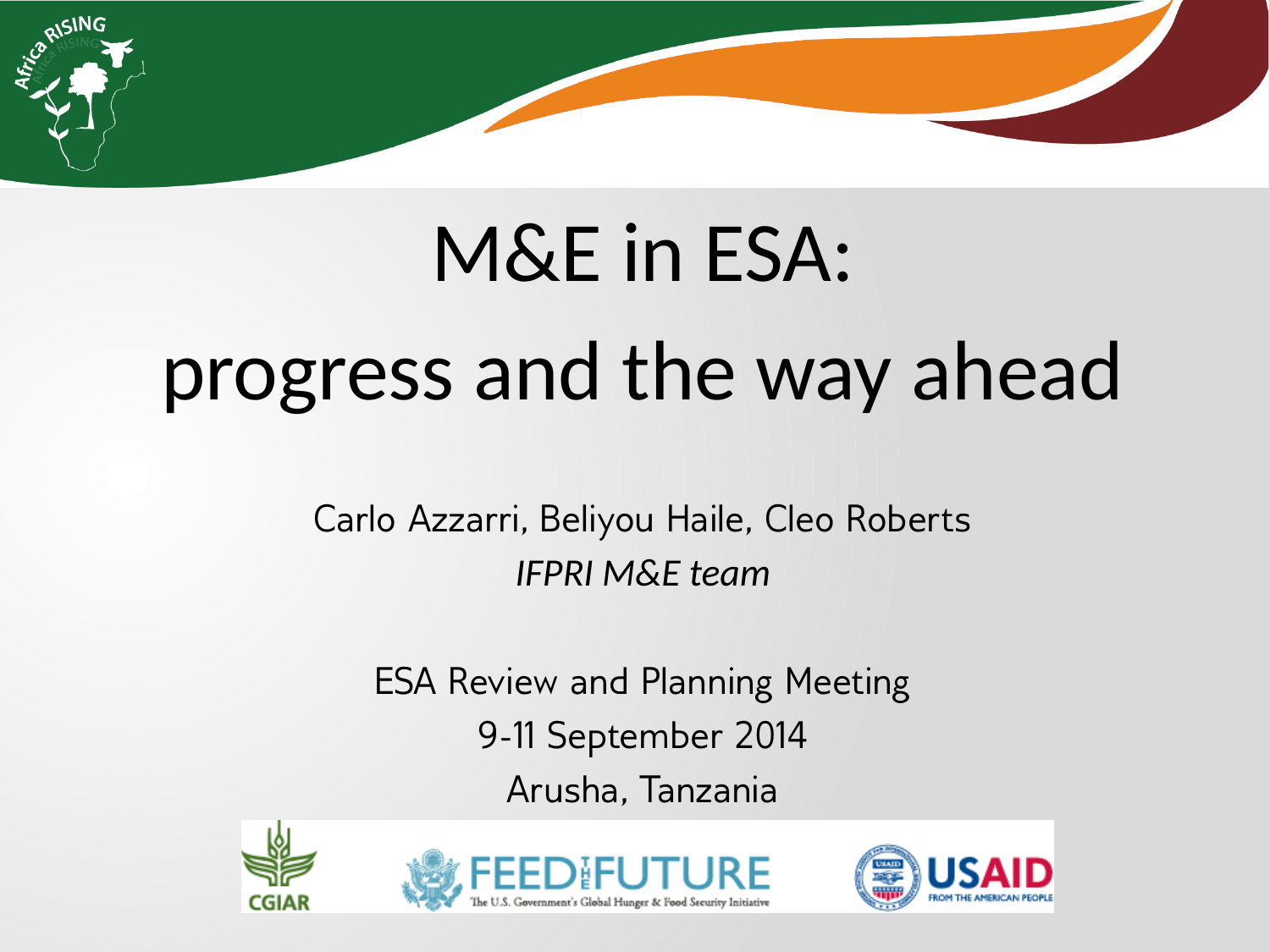

M&E in ESA:
progress and the way ahead
Carlo Azzarri, Beliyou Haile, Cleo Roberts
IFPRI M&E team

ESA Review and Planning Meeting
9-11 September 2014
Arusha, Tanzania